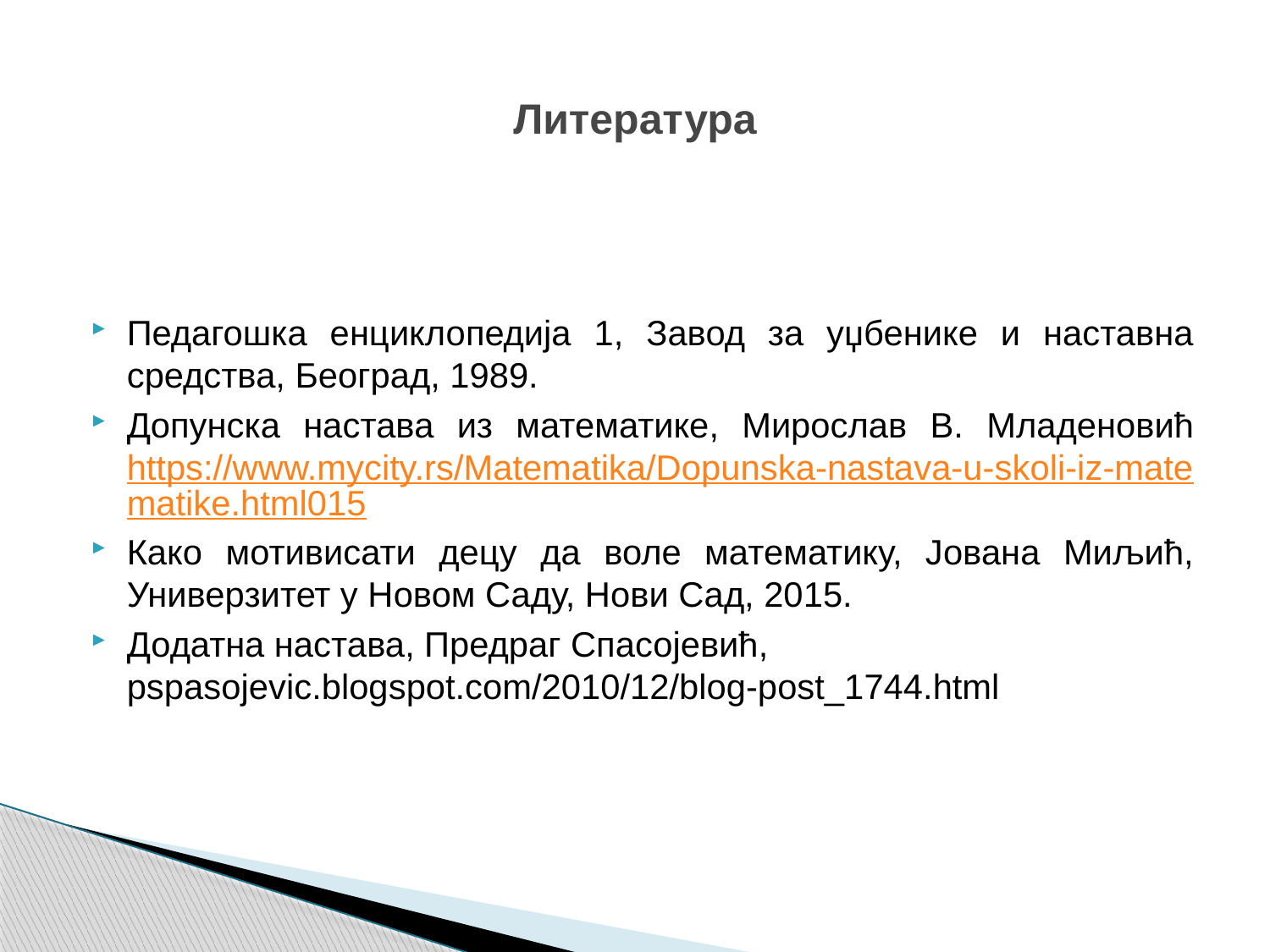

# Литература

Педагошка енциклопедија 1, Завод за уџбенике и наставна средства, Београд, 1989.
Допунска настава из математике, Мирослав В. Младеновић https://www.mycity.rs/Matematika/Dopunska-nastava-u-skoli-iz-matematike.html015
Како мотивисати децу да воле математику, Јована Миљић, Универзитет у Новом Саду, Нови Сад, 2015.
Додатна настава, Предраг Спасојевић, pspasojevic.blogspot.com/2010/12/blog-post_1744.html